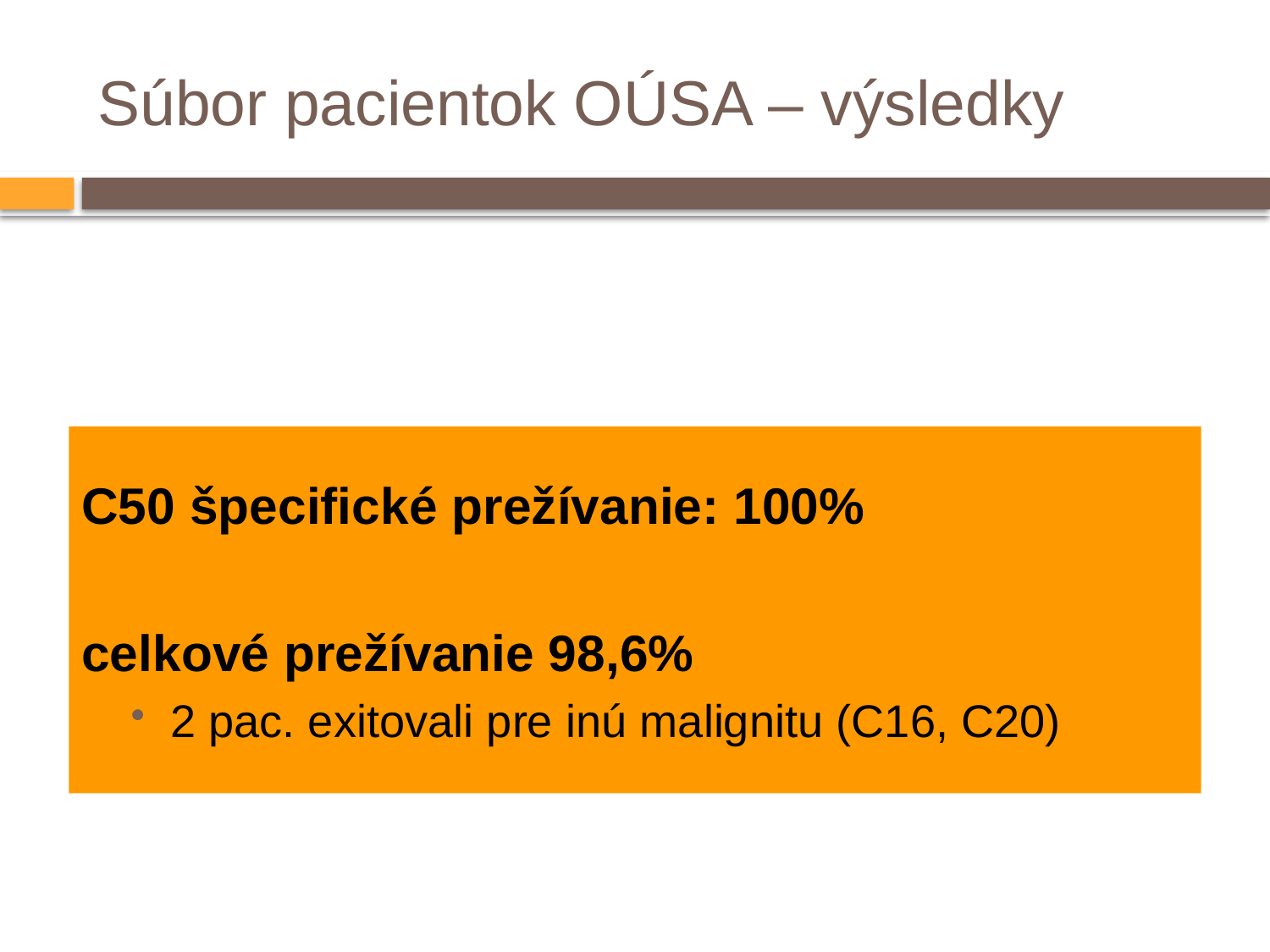

# Súbor pacientok OÚSA – výsledky
C50 špecifické prežívanie: 100%

celkové prežívanie 98,6%
2 pac. exitovali pre inú malignitu (C16, C20)